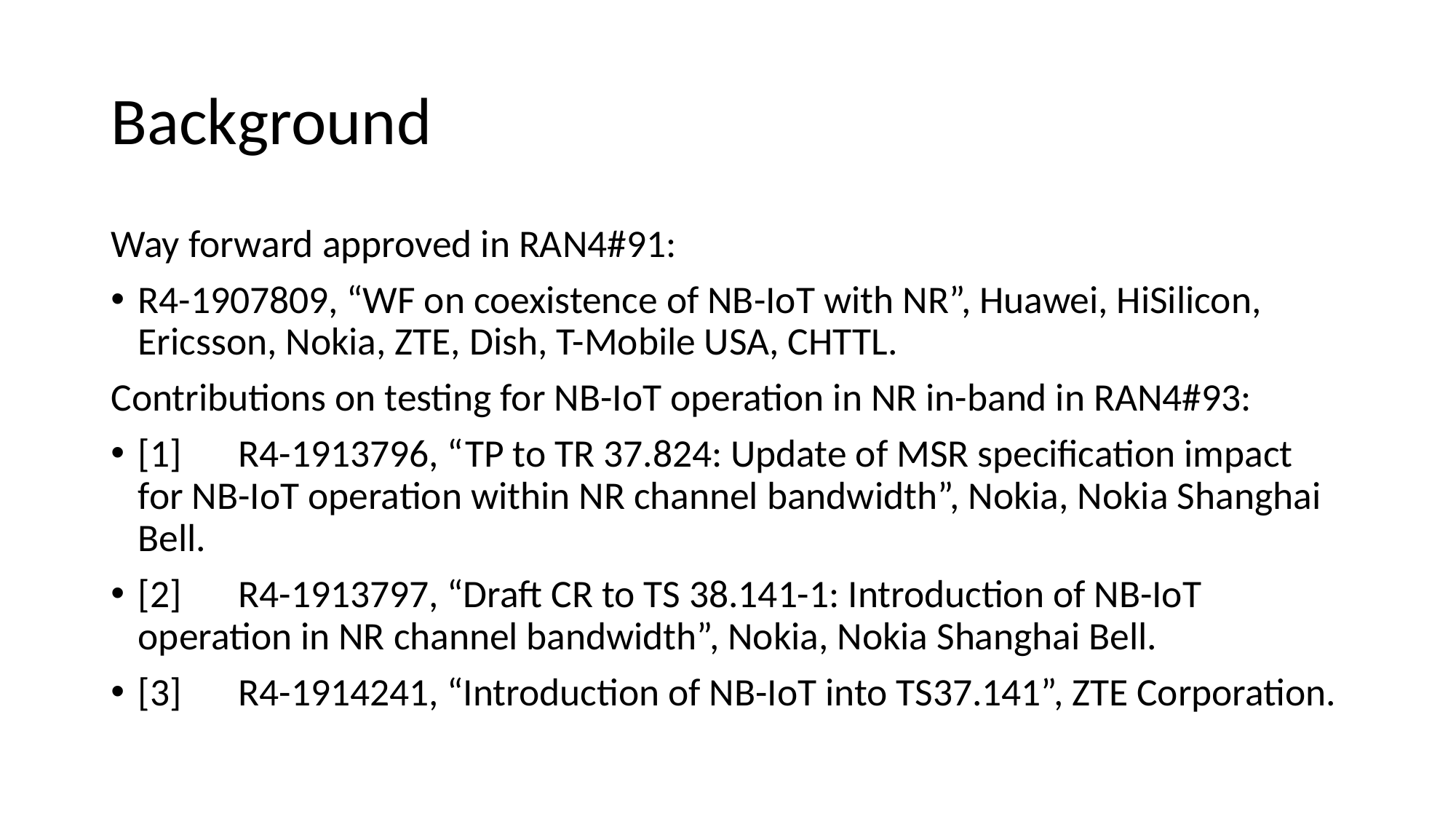

# Background
Way forward approved in RAN4#91:
R4-1907809, “WF on coexistence of NB-IoT with NR”, Huawei, HiSilicon, Ericsson, Nokia, ZTE, Dish, T-Mobile USA, CHTTL.
Contributions on testing for NB-IoT operation in NR in-band in RAN4#93:
[1]	R4-1913796, “TP to TR 37.824: Update of MSR specification impact for NB-IoT operation within NR channel bandwidth”, Nokia, Nokia Shanghai Bell.
[2]	R4-1913797, “Draft CR to TS 38.141-1: Introduction of NB-IoT operation in NR channel bandwidth”, Nokia, Nokia Shanghai Bell.
[3]	R4-1914241, “Introduction of NB-IoT into TS37.141”, ZTE Corporation.